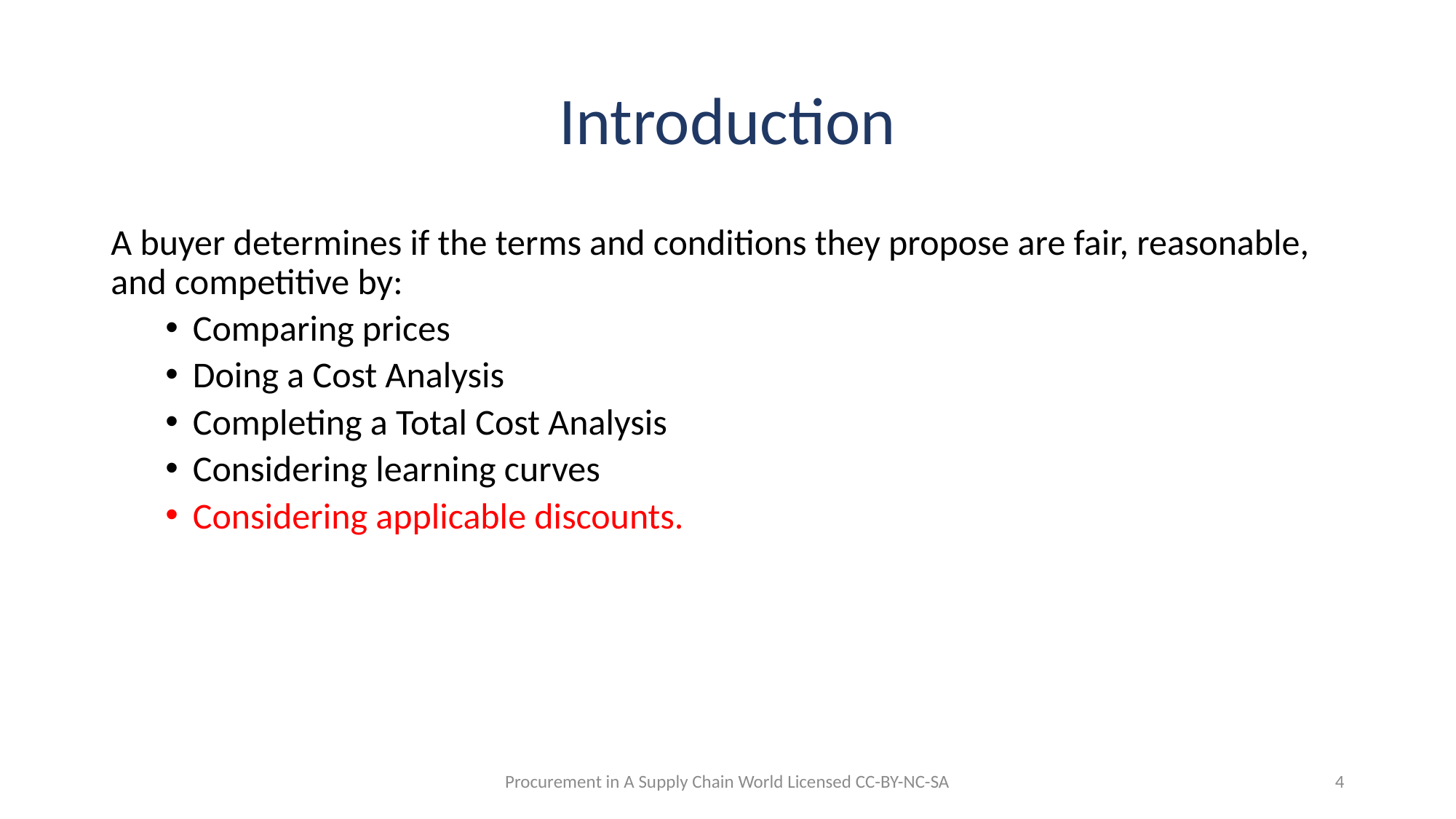

# Introduction
A buyer determines if the terms and conditions they propose are fair, reasonable, and competitive by:
Comparing prices
Doing a Cost Analysis
Completing a Total Cost Analysis
Considering learning curves
Considering applicable discounts.

Procurement in A Supply Chain World Licensed CC-BY-NC-SA
4